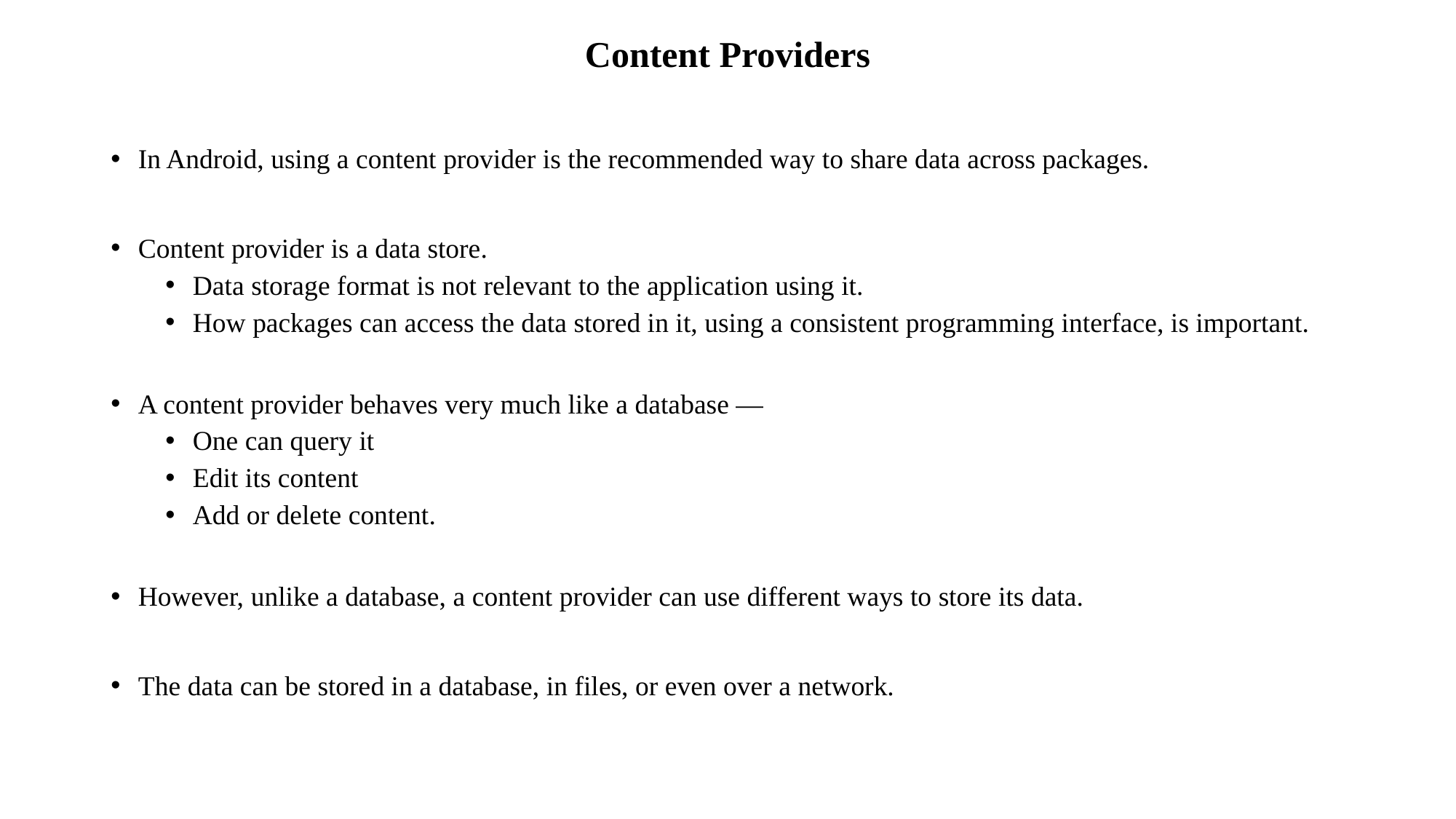

Content Providers

In Android, using a content provider is the recommended way to share data across packages.

Content provider is a data store.
Data storage format is not relevant to the application using it.
How packages can access the data stored in it, using a consistent programming interface, is important.

A content provider behaves very much like a database —
One can query it
Edit its content
Add or delete content.

However, unlike a database, a content provider can use different ways to store its data.

The data can be stored in a database, in files, or even over a network.